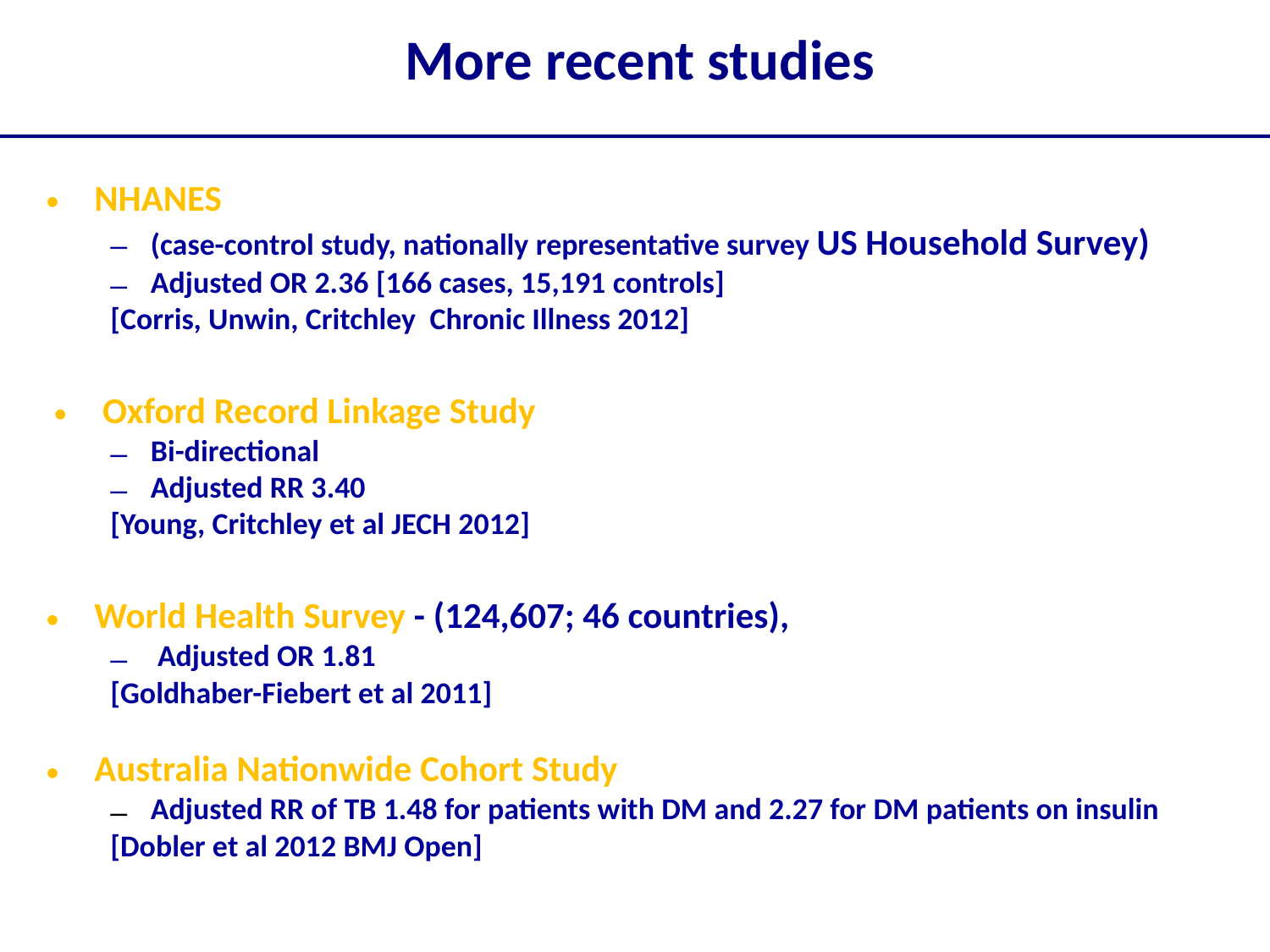

# More recent studies

NHANES
(case-control study, nationally representative survey US Household Survey)
Adjusted OR 2.36 [166 cases, 15,191 controls]
[Corris, Unwin, Critchley  Chronic Illness 2012]

Oxford Record Linkage Study
	Bi-directional
	Adjusted RR 3.40
[Young, Critchley et al JECH 2012]

World Health Survey - (124,607; 46 countries),
 Adjusted OR 1.81
[Goldhaber-Fiebert et al 2011]

Australia Nationwide Cohort Study
	Adjusted RR of TB 1.48 for patients with DM and 2.27 for DM patients on insulin
[Dobler et al 2012 BMJ Open]